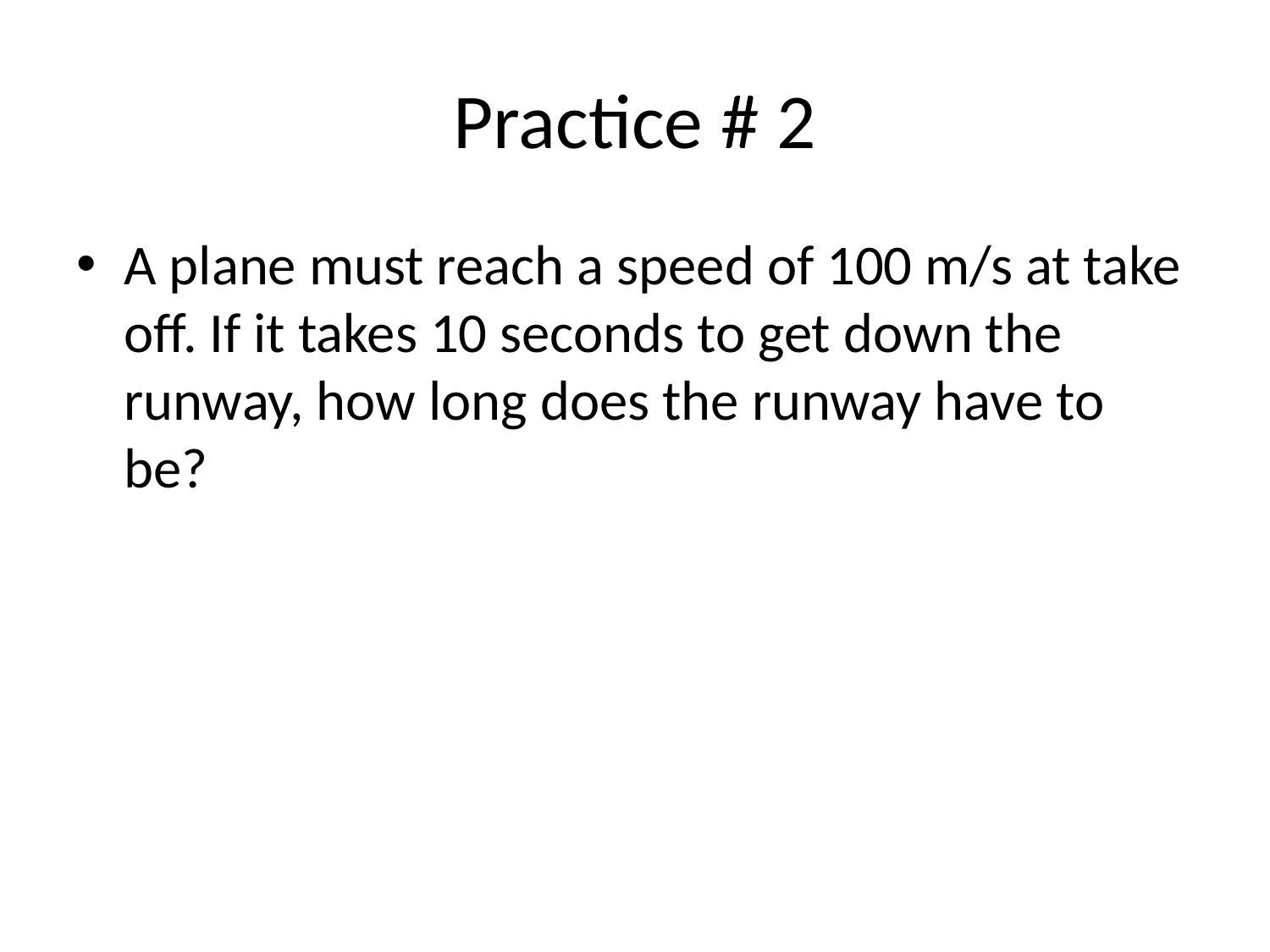

# Practice # 2
A plane must reach a speed of 100 m/s at take off. If it takes 10 seconds to get down the runway, how long does the runway have to be?